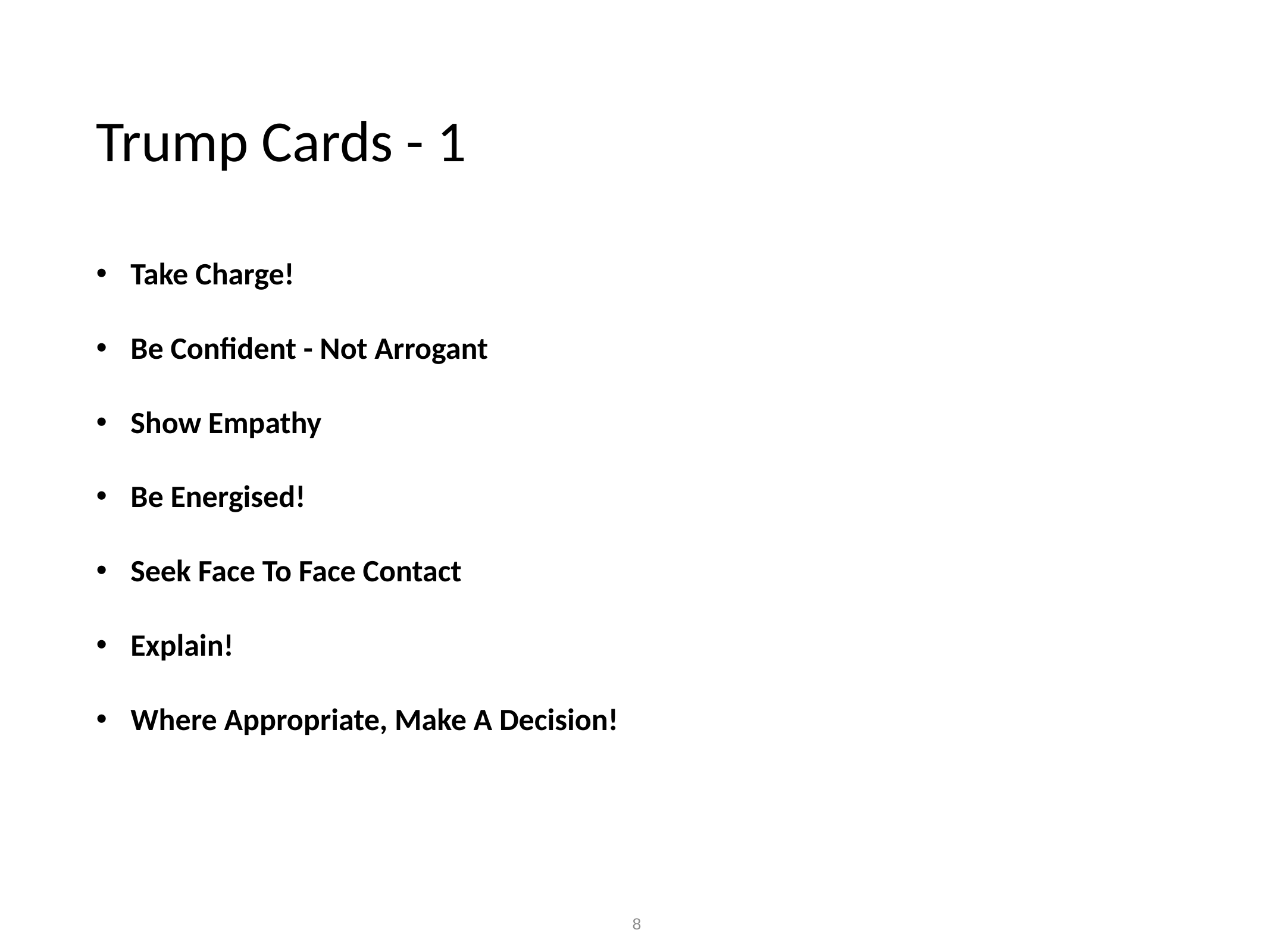

# Trump Cards - 1
Take Charge!
Be Confident - Not Arrogant
Show Empathy
Be Energised!
Seek Face To Face Contact
Explain!
Where Appropriate, Make A Decision!

8